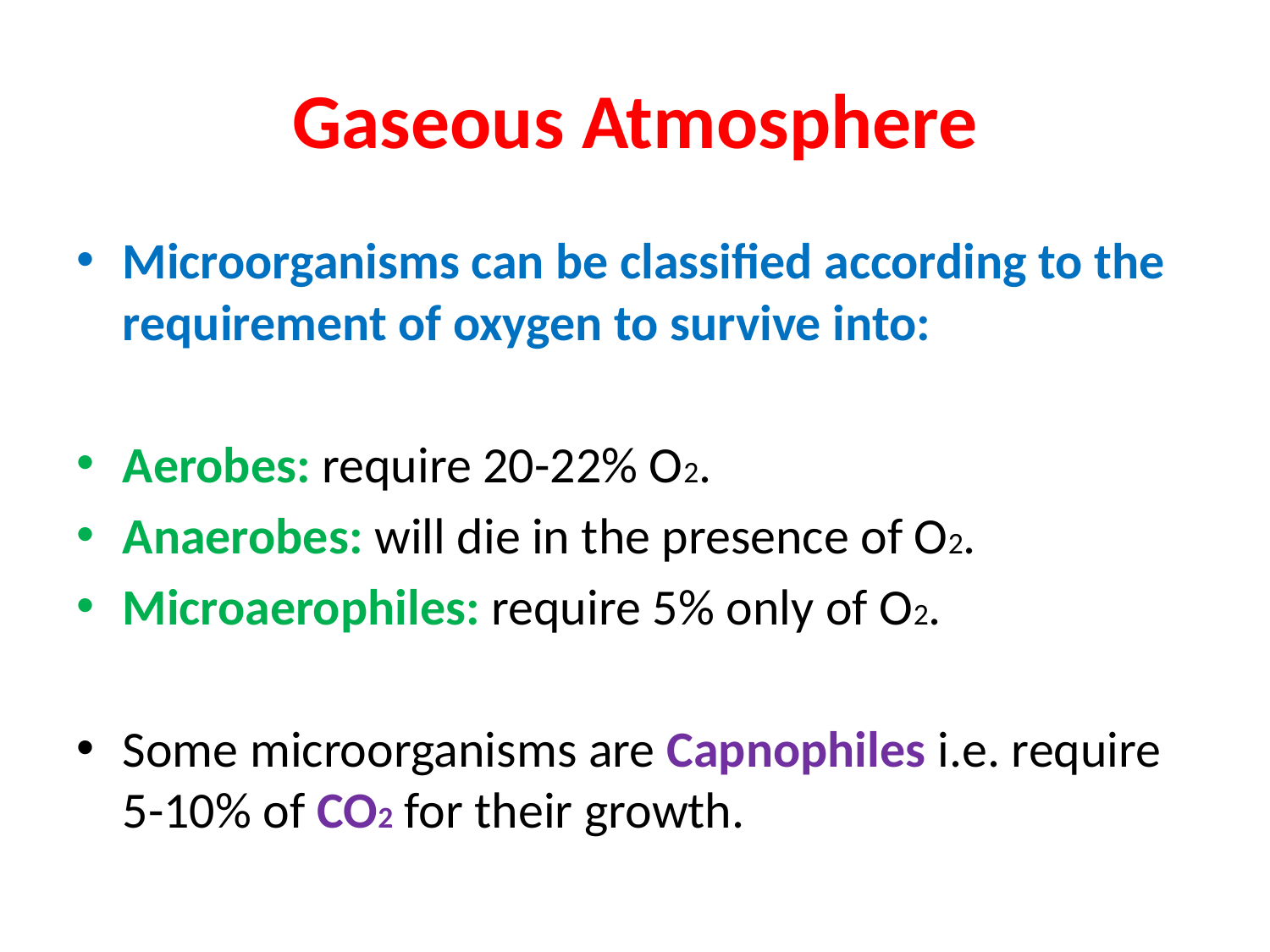

# Gaseous Atmosphere
Microorganisms can be classified according to the requirement of oxygen to survive into:

Aerobes: require 20-22% O2.
Anaerobes: will die in the presence of O2.
Microaerophiles: require 5% only of O2.

Some microorganisms are Capnophiles i.e. require 5-10% of CO2 for their growth.